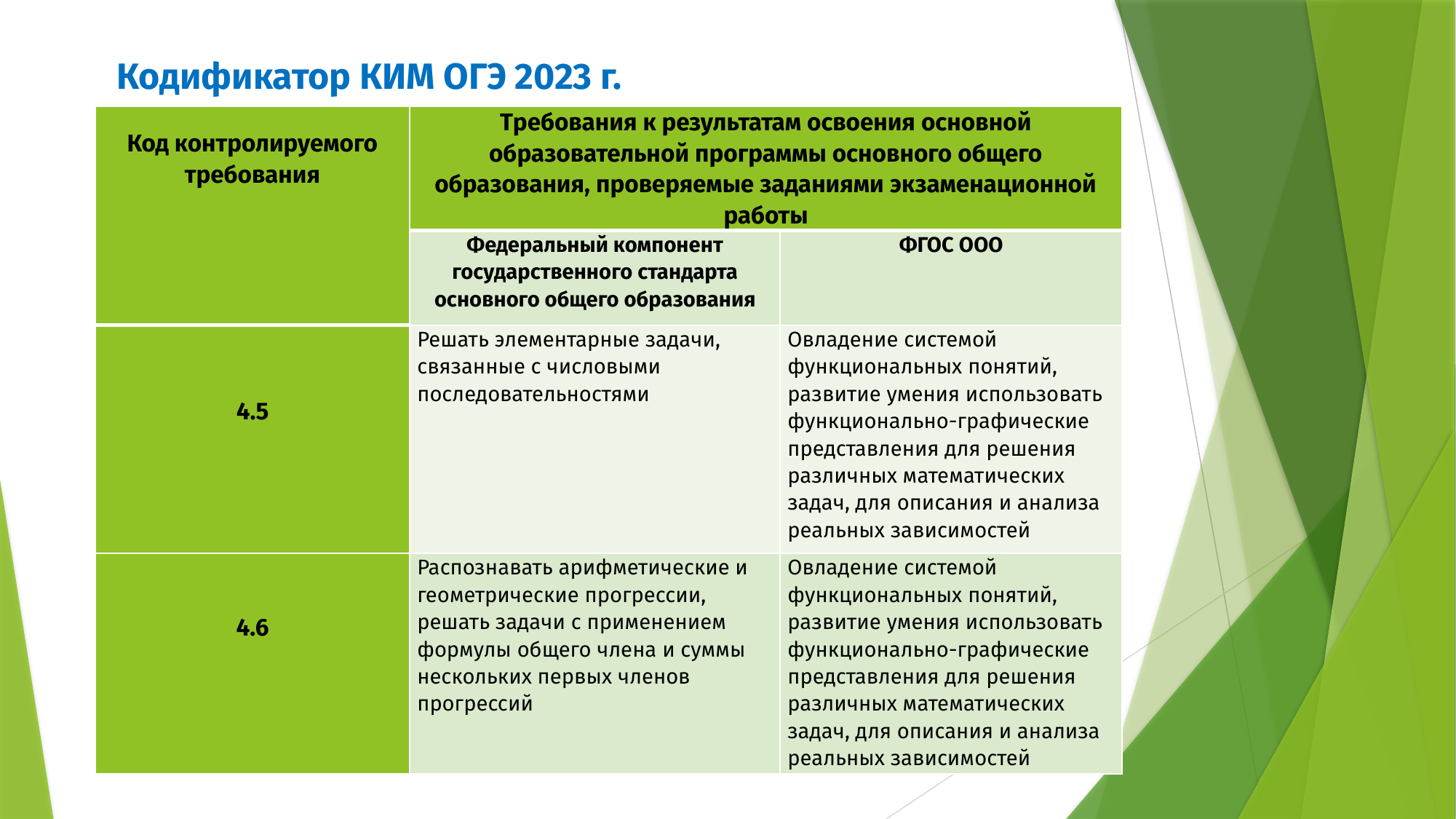

Кодификатор КИМ ОГЭ 2023 г.

| Код контролируемого требования | Требования к результатам освоения основной образовательной программы основного общего образования, проверяемые заданиями экзаменационной работы |  |
| --- | --- | --- |
|  | Федеральный компонент государственного стандарта основного общего образования | ФГОС ООО |
| 4.5 | Решать элементарные задачи, связанные с числовыми последовательностями | Овладение системой функциональных понятий, развитие умения использовать функционально-графические представления для решения различных математических задач, для описания и анализа реальных зависимостей |
| 4.6 | Распознавать арифметические и геометрические прогрессии, решать задачи с применением формулы общего члена и суммы нескольких первых членов прогрессий | Овладение системой функциональных понятий, развитие умения использовать функционально-графические представления для решения различных математических задач, для описания и анализа реальных зависимостей |